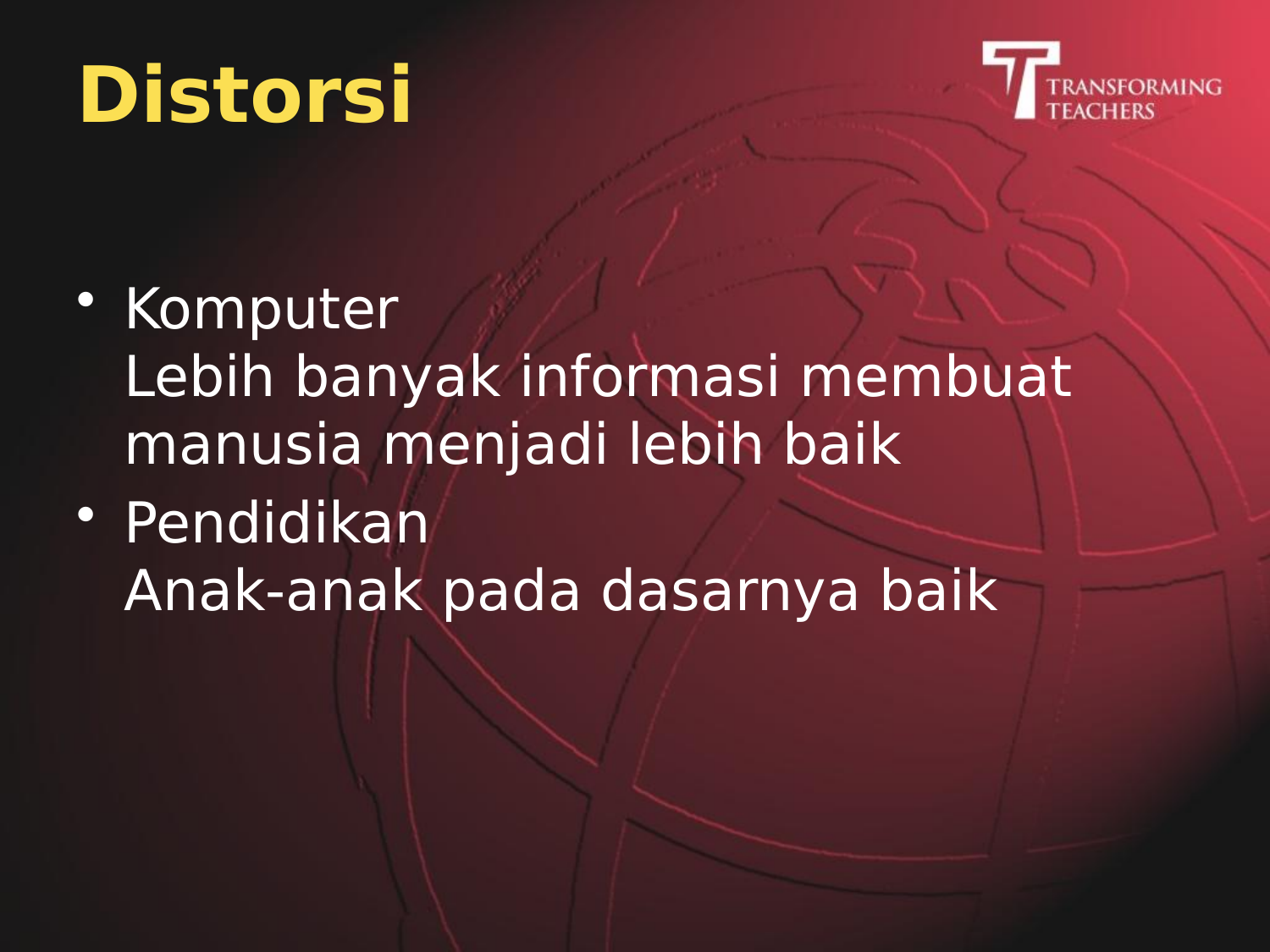

# Distorsi
Komputer
Lebih banyak informasi membuat manusia menjadi lebih baik
Pendidikan
Anak-anak pada dasarnya baik